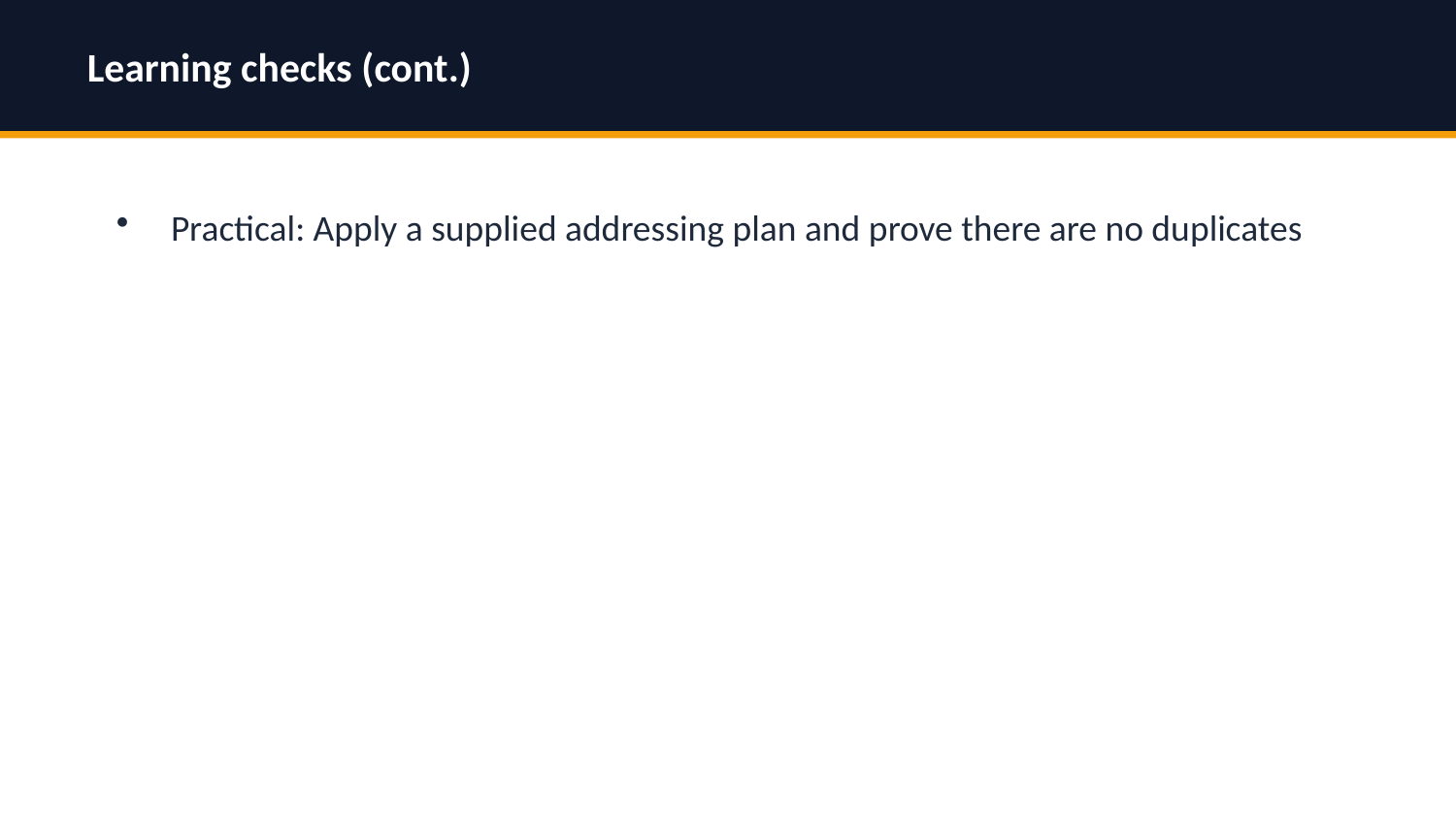

Learning checks (cont.)

Practical: Apply a supplied addressing plan and prove there are no duplicates